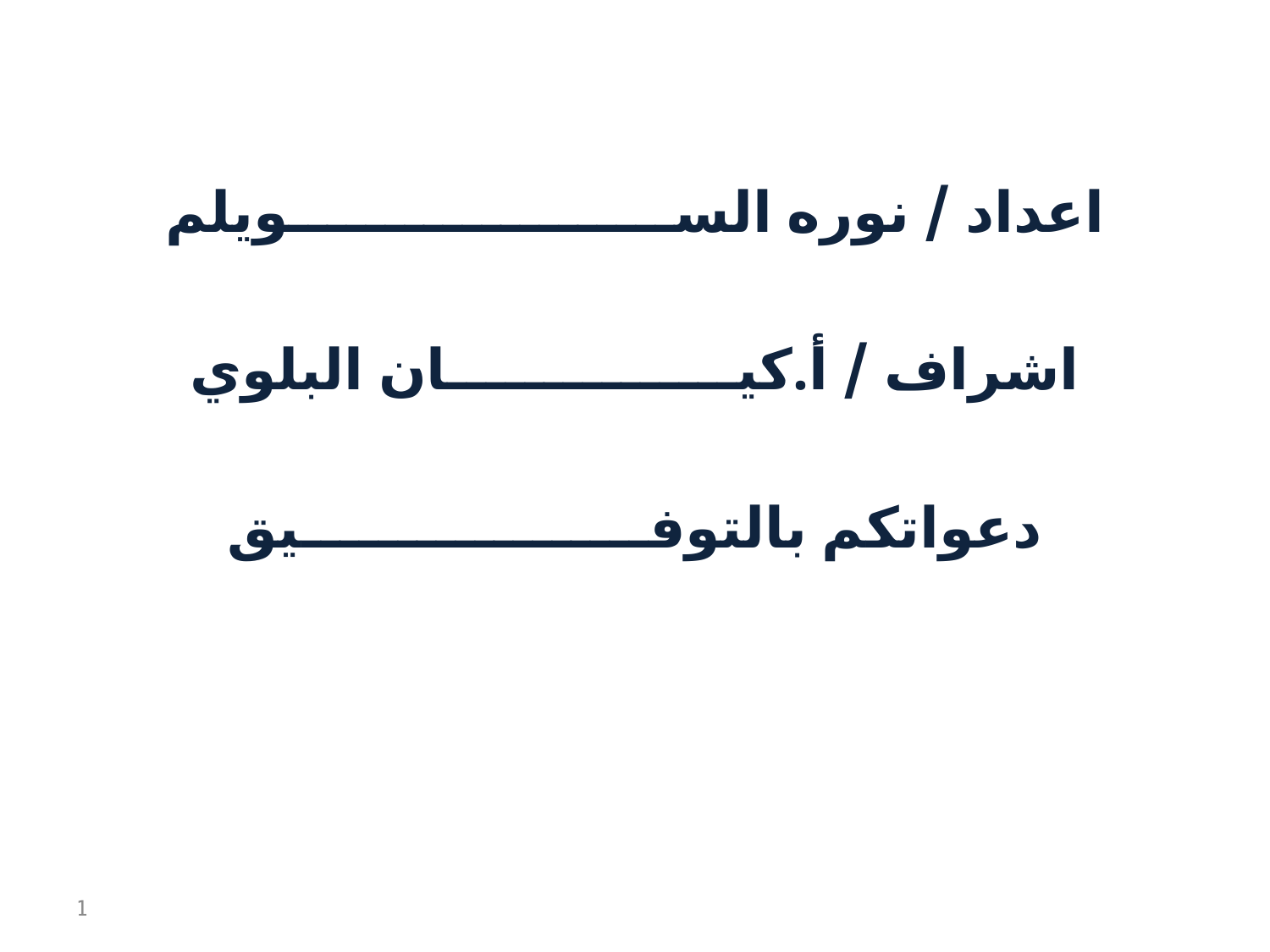

اعداد / نوره الســــــــــــــــــــويلم

اشراف / أ.كيـــــــــــــــان البلوي

دعواتكم بالتوفــــــــــــــــــيق
1